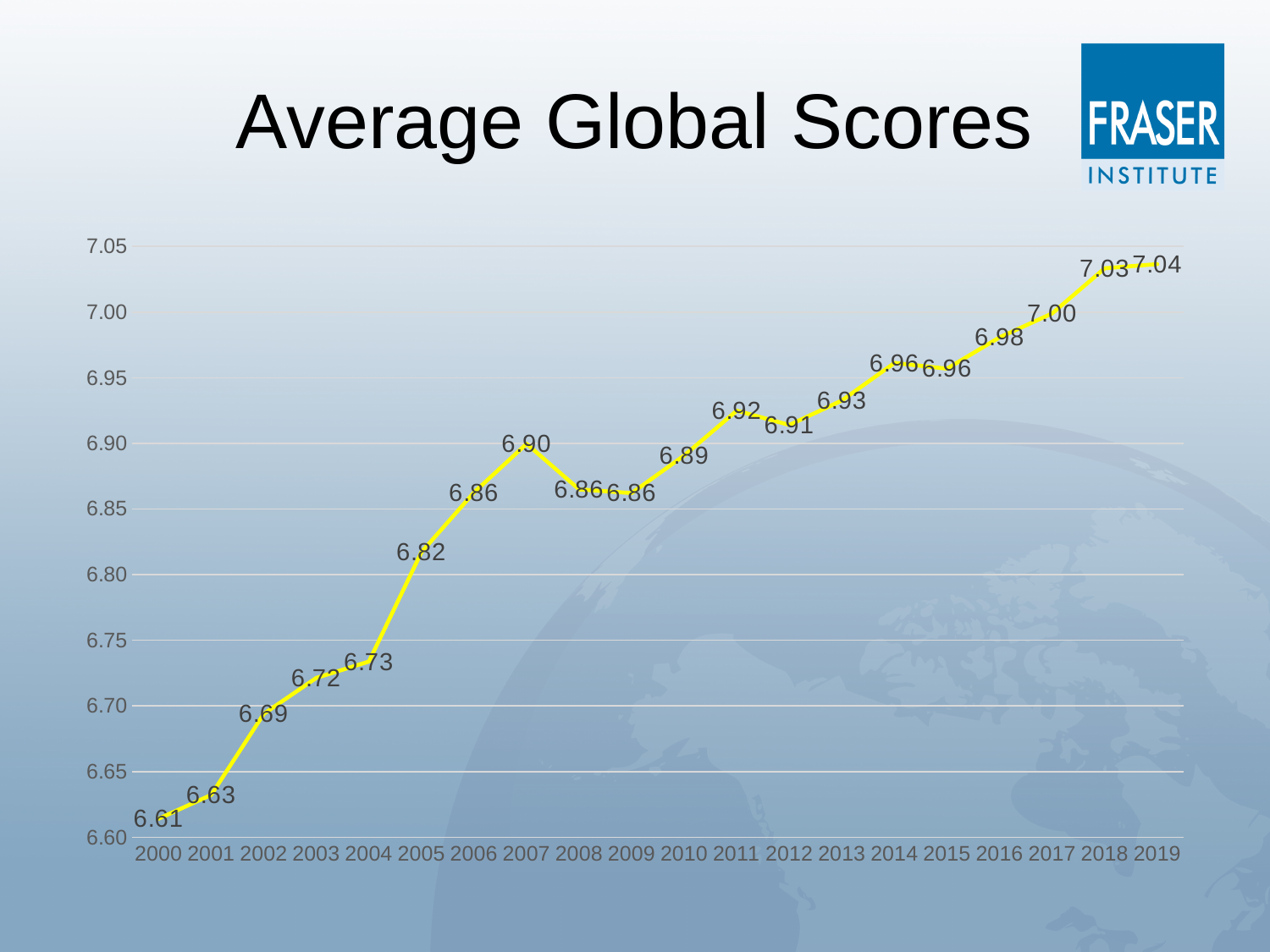

# Average Global Scores

### Chart

| Category | Score |
|---|---|
| 2000 | 6.614113011053631 |
| 2001 | 6.632216184846511 |
| 2002 | 6.693981666684526 |
| 2003 | 6.721352559348754 |
| 2004 | 6.733796912841747 |
| 2005 | 6.817132464886068 |
| 2006 | 6.862666151990498 |
| 2007 | 6.899675499045793 |
| 2008 | 6.864952603179022 |
| 2009 | 6.862152719211207 |
| 2010 | 6.890821135462509 |
| 2011 | 6.924911058889164 |
| 2012 | 6.91400793874901 |
| 2013 | 6.932690037421587 |
| 2014 | 6.961273980642817 |
| 2015 | 6.956914202209329 |
| 2016 | 6.9807351010071494 |
| 2017 | 6.998984130938871 |
| 2018 | 7.033381390060234 |
| 2019 | 7.036563422956173 |